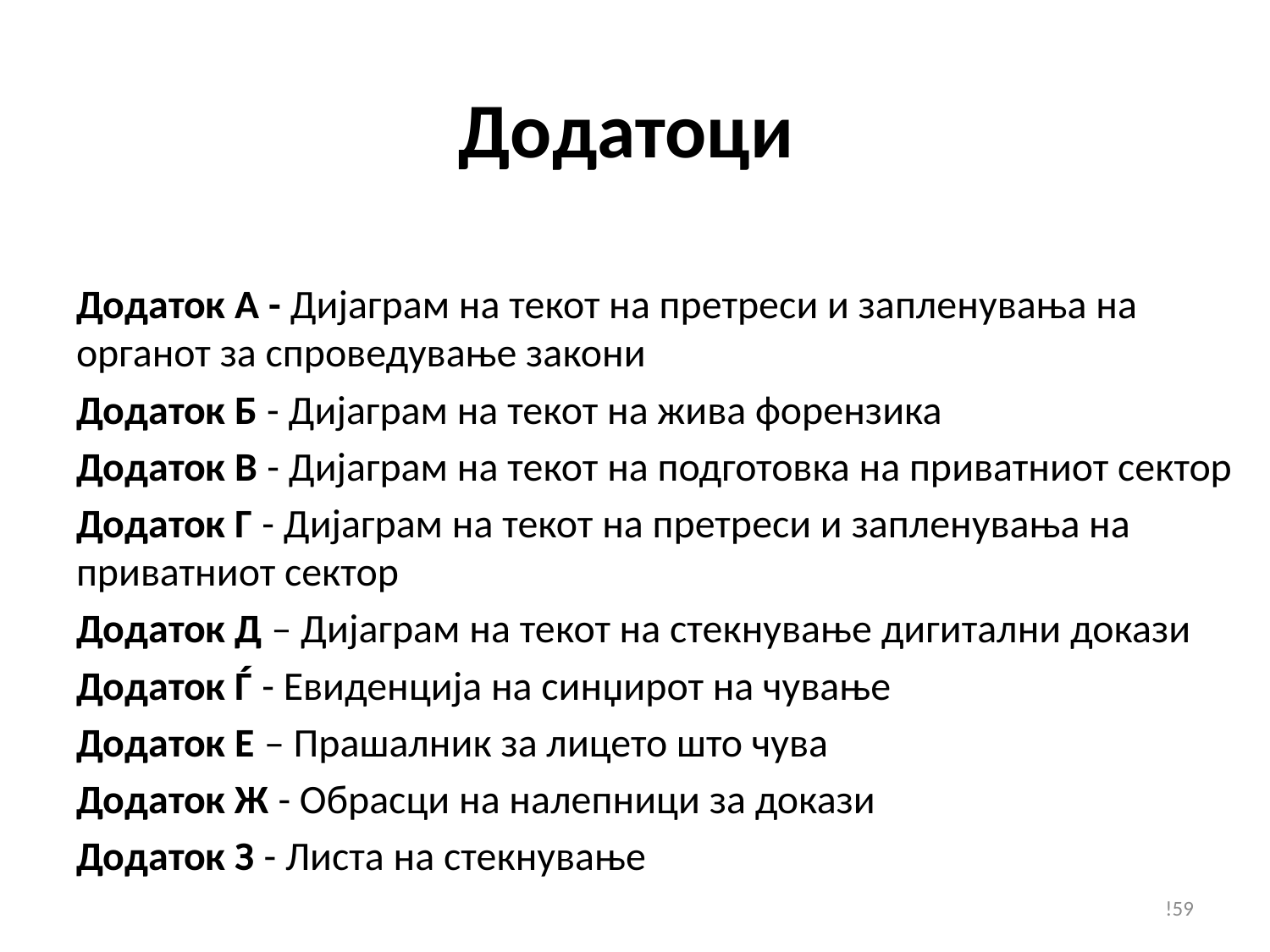

# Додатоци
Додаток A - Дијаграм на текот на претреси и запленувања на органот за спроведување закони
Додаток Б - Дијаграм на текот на жива форензика
Додаток В - Дијаграм на текот на подготовка на приватниот сектор
Додаток Г - Дијаграм на текот на претреси и запленувања на приватниот сектор
Додаток Д – Дијаграм на текот на стекнување дигитални докази
Додаток Ѓ - Евиденција на синџирот на чување
Додаток Е – Прашалник за лицето што чува
Додаток Ж - Обрасци на налепници за докази
Додаток З - Листа на стекнување

!59